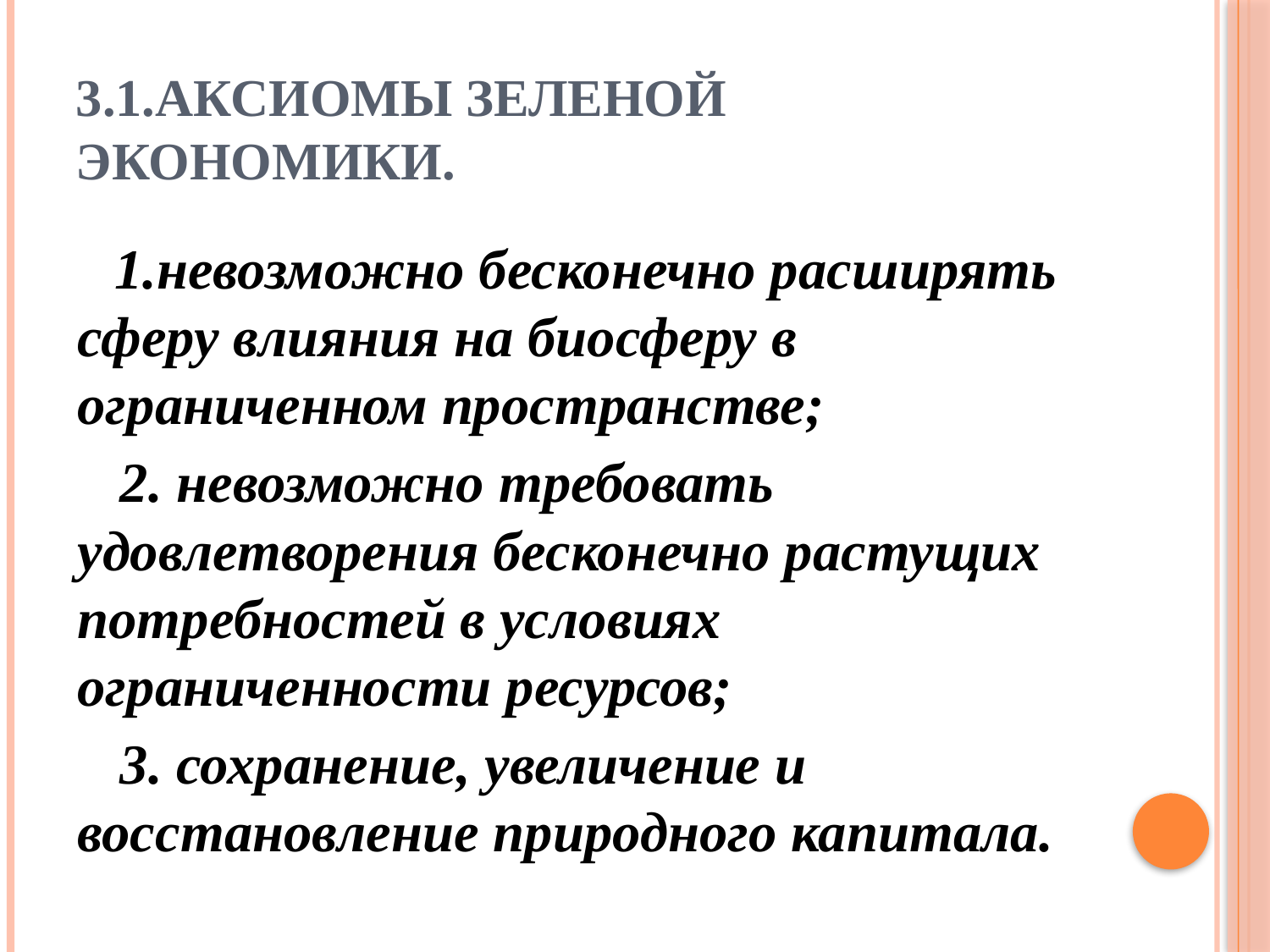

# 3.1.Аксиомы зеленой экономики.
   1.невозможно бесконечно расширять сферу влияния на биосферу в ограниченном пространстве;
   2. невозможно требовать удовлетворения бесконечно растущих потребностей в условиях ограниченности ресурсов;
   3. сохранение, увеличение и восстановление природного капитала.